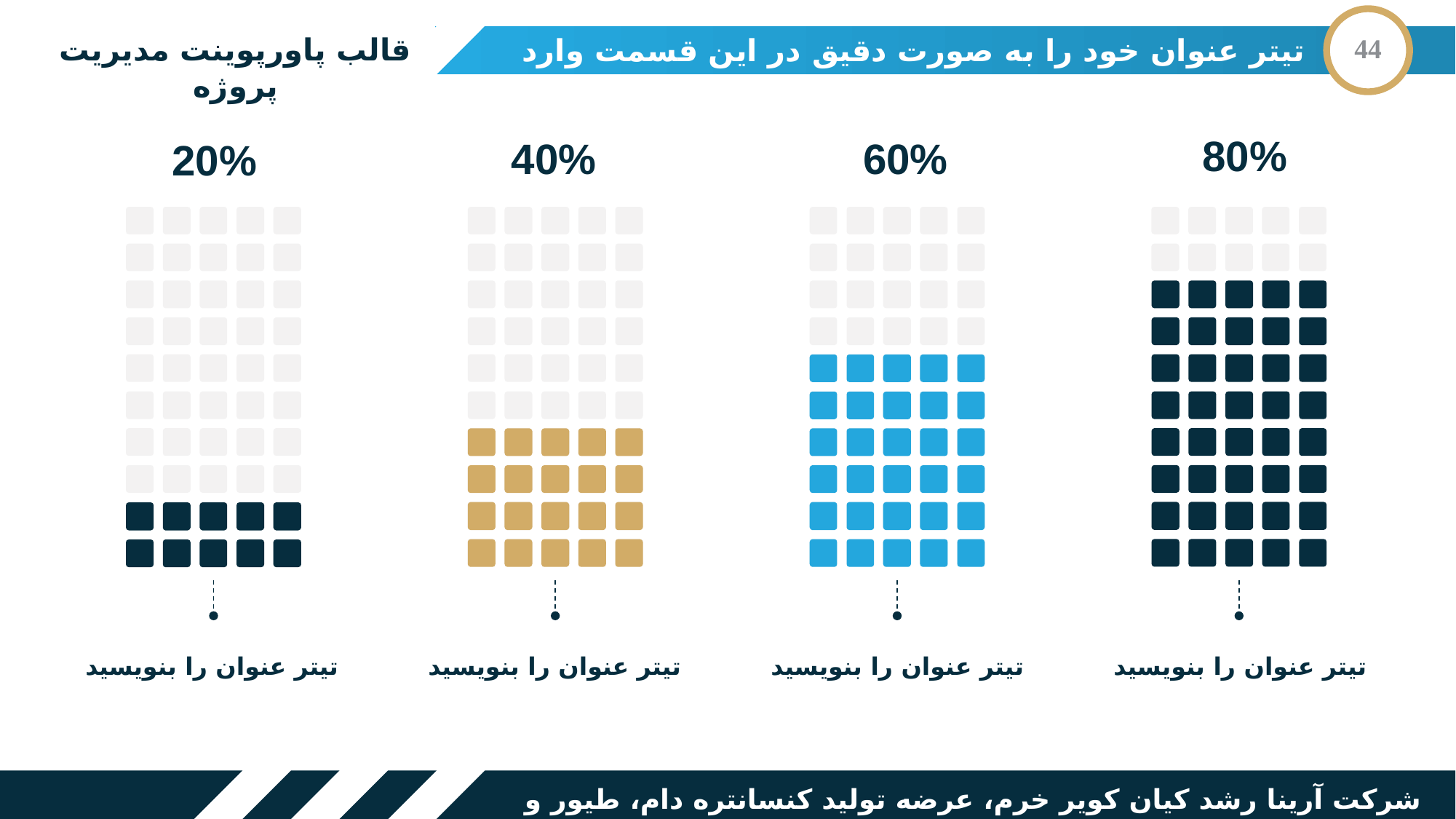

قالب پاورپوینت مدیریت پروژه
تیتر عنوان خود را به صورت دقیق در این قسمت وارد نمایید
44
80%
40%
60%
20%

تیتر عنوان را بنویسید
تیتر عنوان را بنویسید
تیتر عنوان را بنویسید
تیتر عنوان را بنویسید
شرکت آرینا رشد کیان کویر خرم، عرضه تولید کنسانتره دام، طیور و آبزیان